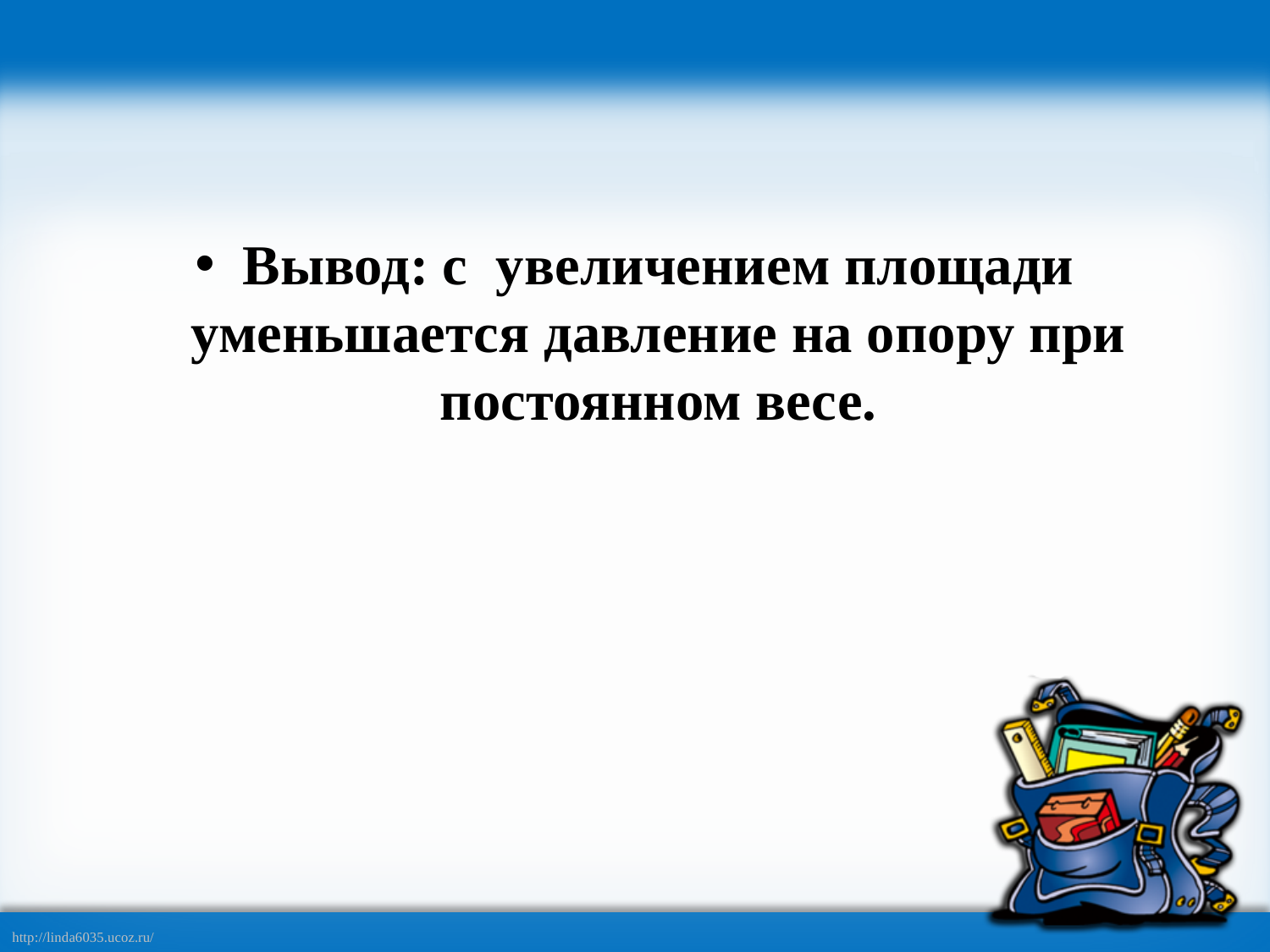

Вывод: с  увеличением площади уменьшается давление на опору при постоянном весе.